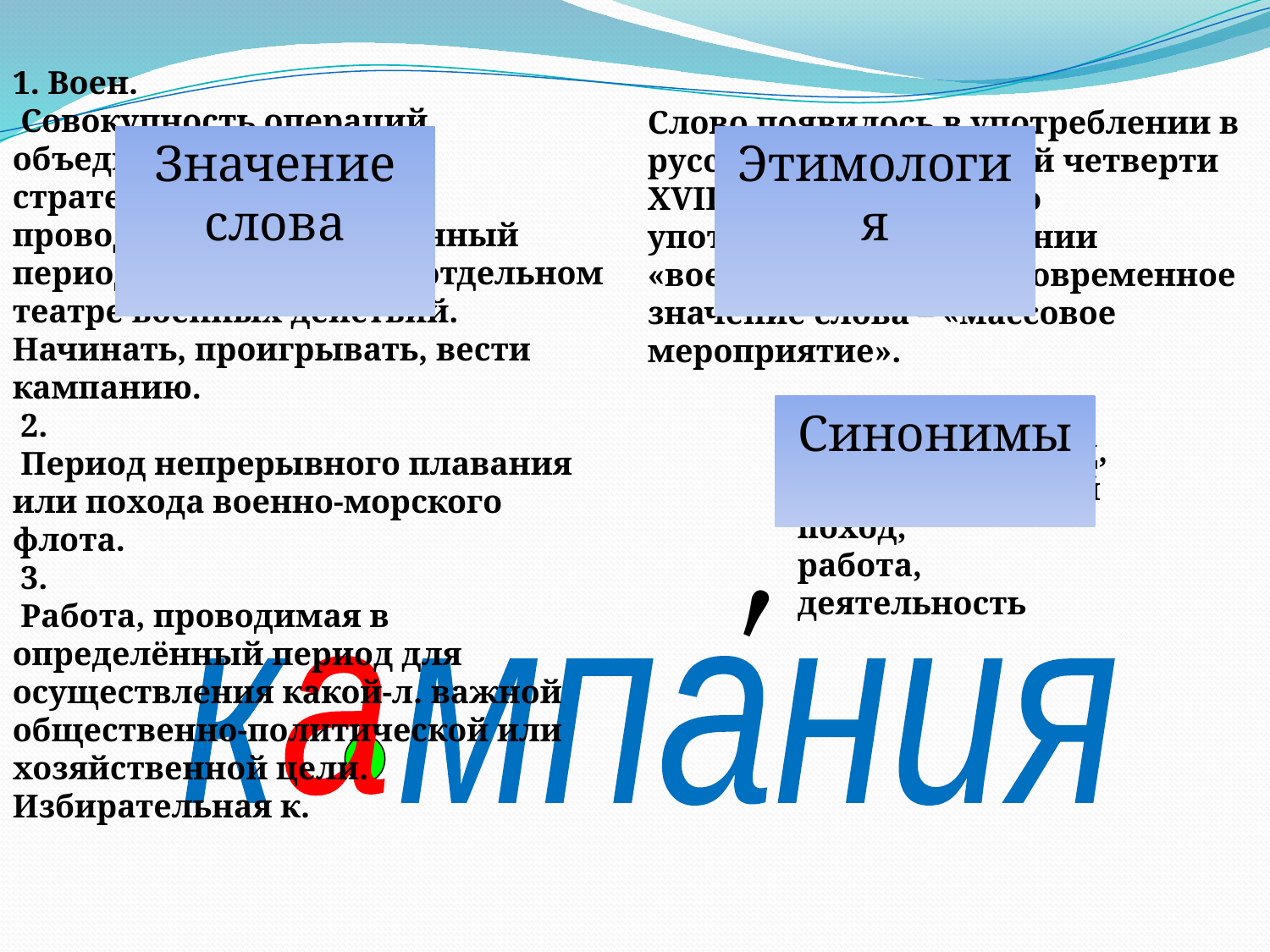

1. Воен.
 Совокупность операций, объединённых общей стратегической целью и проводимых в определённый период времени или на отдельном театре военных действий. Начинать, проигрывать, вести кампанию.
 2.
 Период непрерывного плавания или похода военно-морского флота.
 3.
 Работа, проводимая в определённый период для осуществления какой-л. важной общественно-политической или хозяйственной цели. Избирательная к.
Слово появилось в употреблении в русском языке в первой четверти XVIII в. Первоначально употреблялось в значении «военная операция». Современное значение слова – «массовое мероприятие».
Значение слова

Этимология

набег, поход, операция; период, война, крестовый поход,
работа, деятельность
Синонимы

′
к  мпания
а